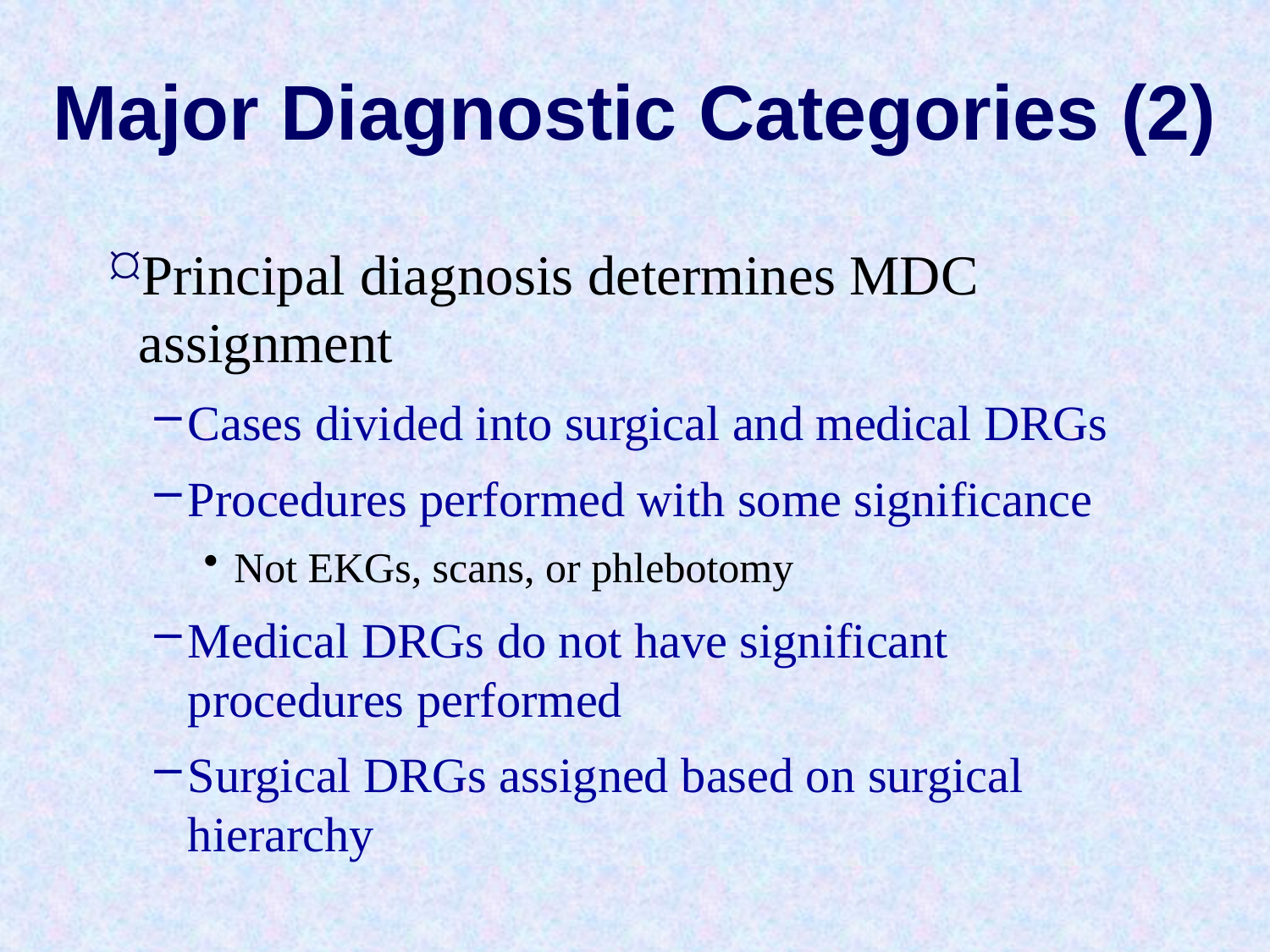

# Major Diagnostic Categories (2)
Principal diagnosis determines MDC assignment
Cases divided into surgical and medical DRGs
Procedures performed with some significance
Not EKGs, scans, or phlebotomy
Medical DRGs do not have significant procedures performed
Surgical DRGs assigned based on surgical hierarchy